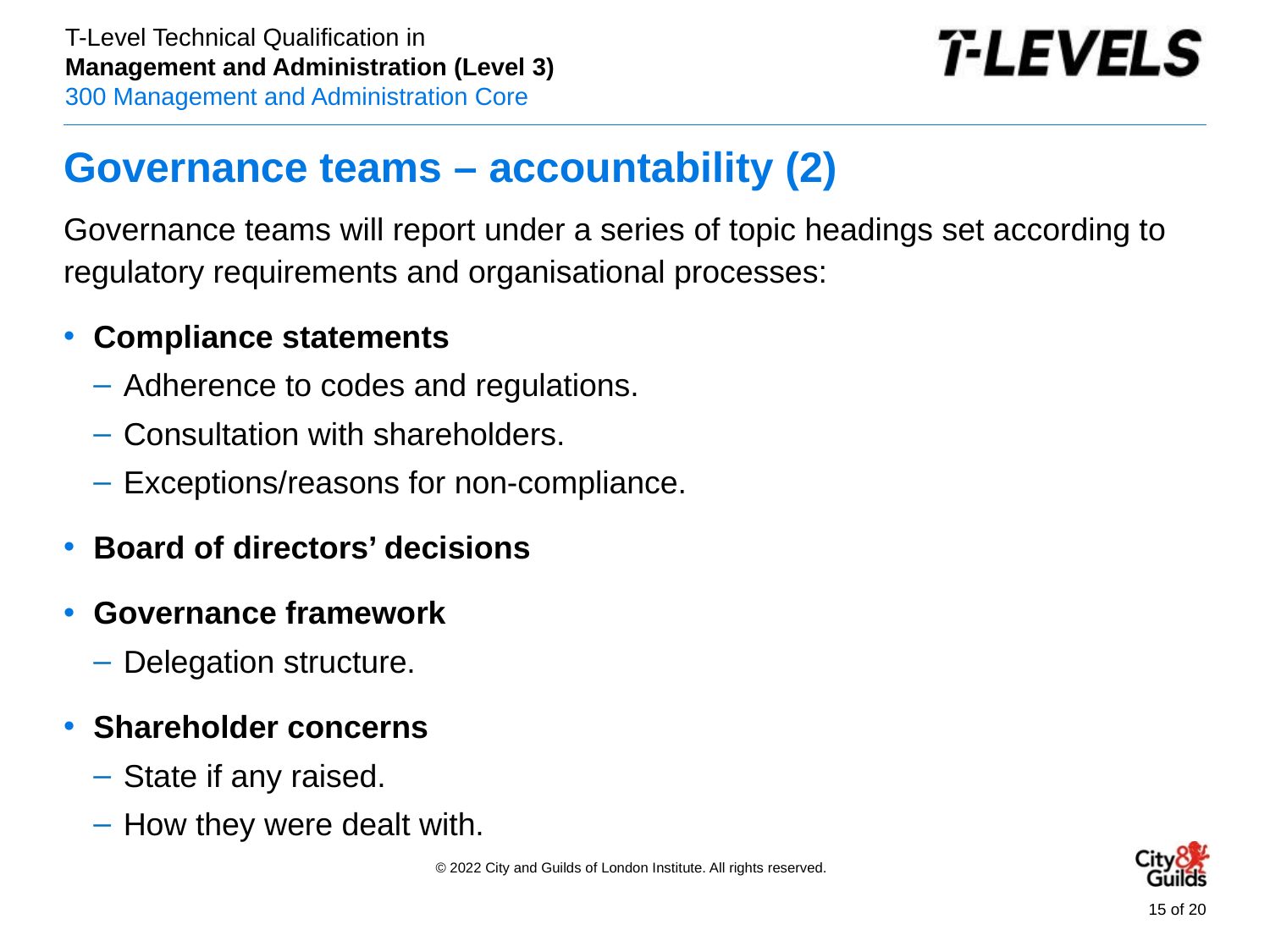

# Governance teams – accountability (2)
Governance teams will report under a series of topic headings set according to regulatory requirements and organisational processes:
Compliance statements
Adherence to codes and regulations.
Consultation with shareholders.
Exceptions/reasons for non-compliance.
Board of directors’ decisions
Governance framework
Delegation structure.
Shareholder concerns
State if any raised.
How they were dealt with.